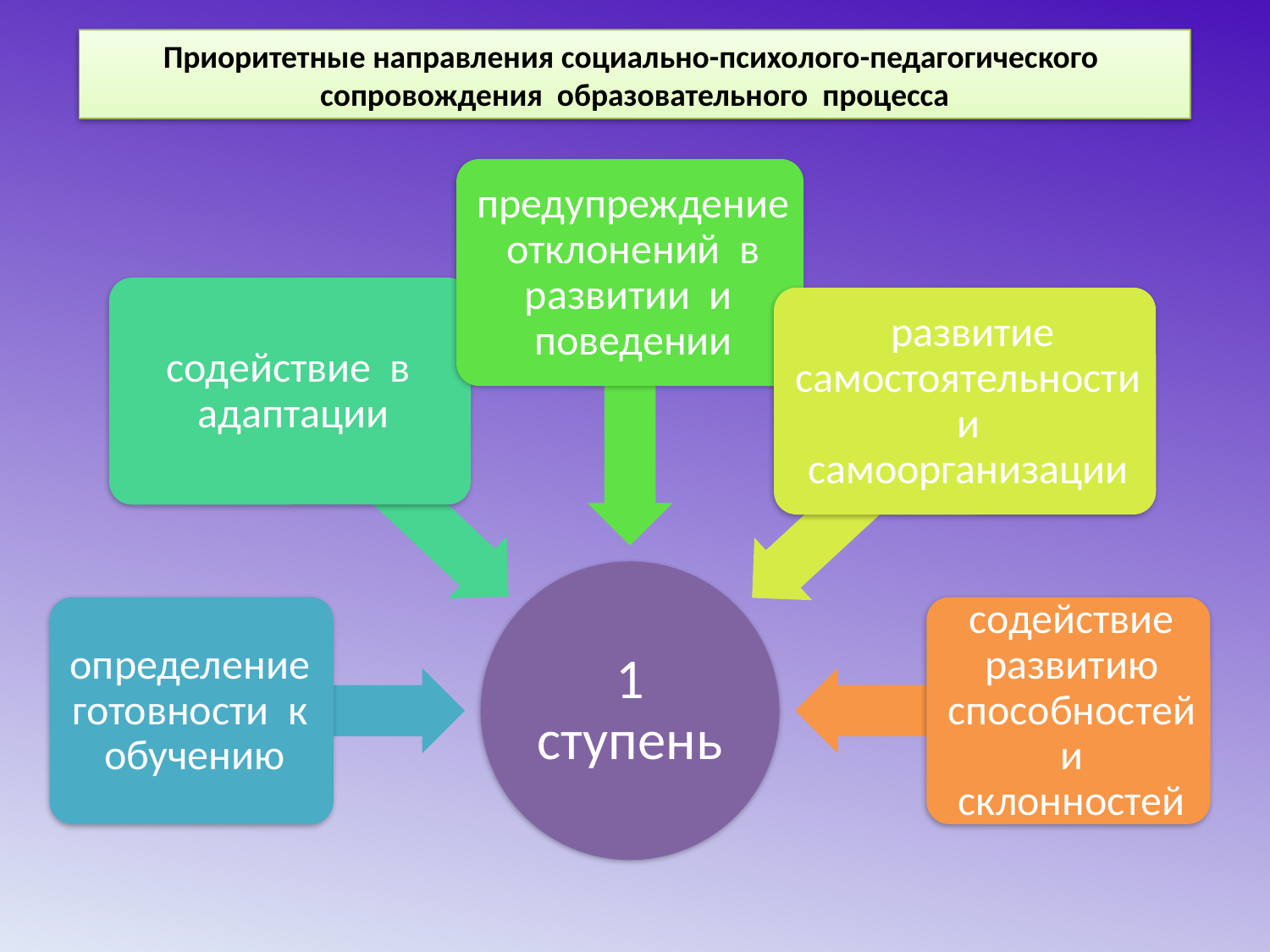

Приоритетные направления социально-психолого-педагогического
сопровождения  образовательного  процесса
1 ступень
определение  готовности  к  обучению
содействие  в  адаптации
предупреждение  отклонений  в  развитии  и  поведении
 развитие самостоятельности и самоорганизации
содействие развитию способностей и склонностей